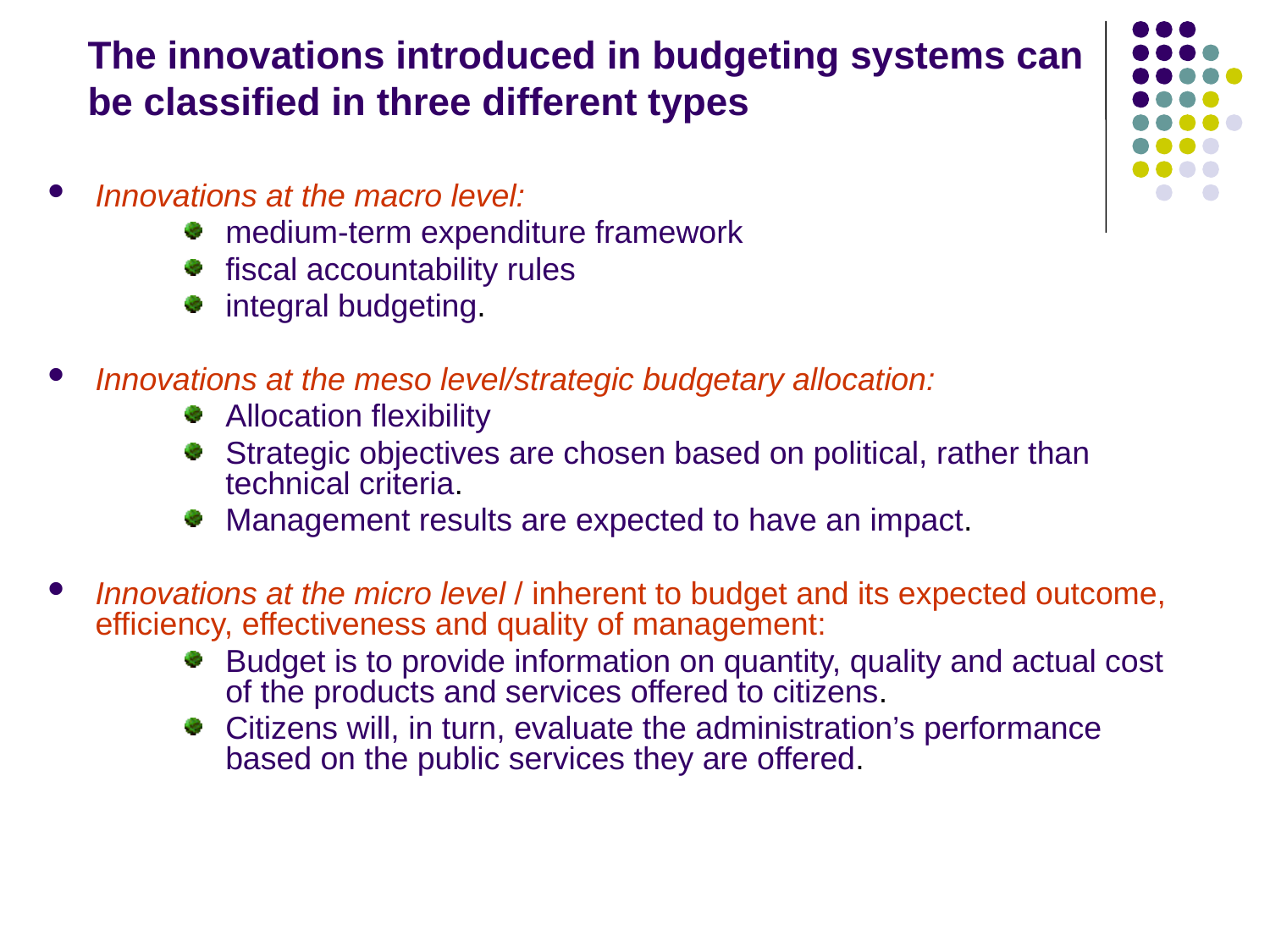

# The innovations introduced in budgeting systems can be classified in three different types
Innovations at the macro level:
medium-term expenditure framework
fiscal accountability rules
integral budgeting.

Innovations at the meso level/strategic budgetary allocation:
Allocation flexibility
Strategic objectives are chosen based on political, rather than technical criteria.
Management results are expected to have an impact.

Innovations at the micro level / inherent to budget and its expected outcome, efficiency, effectiveness and quality of management:
Budget is to provide information on quantity, quality and actual cost of the products and services offered to citizens.
Citizens will, in turn, evaluate the administration’s performance based on the public services they are offered.